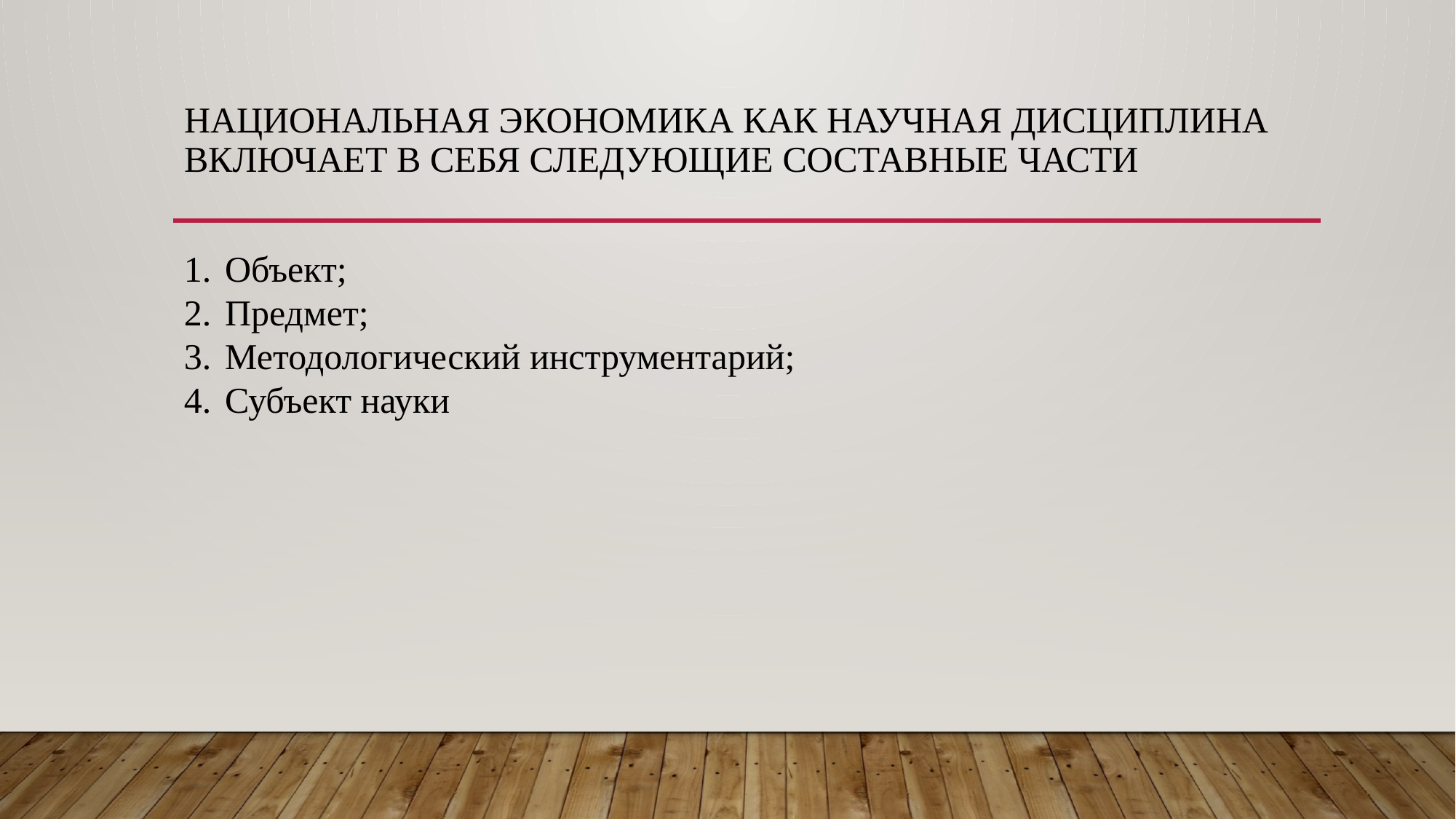

# Национальная экономика как научная дисциплина включает в себя следующие составные части
Объект;
Предмет;
Методологический инструментарий;
Субъект науки